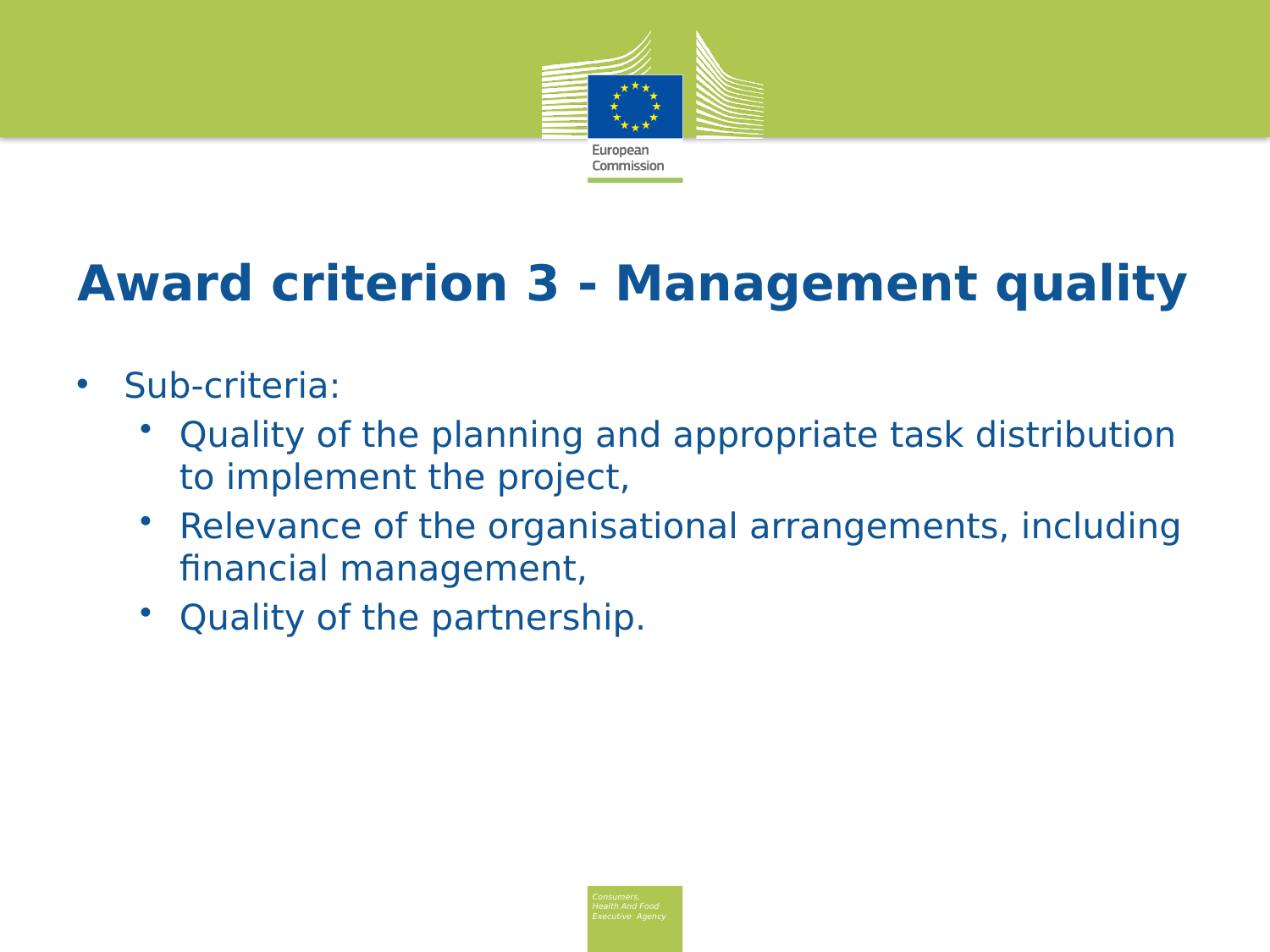

# Award criterion 3 - Management quality
Sub-criteria:
Quality of the planning and appropriate task distribution to implement the project,
Relevance of the organisational arrangements, including financial management,
Quality of the partnership.